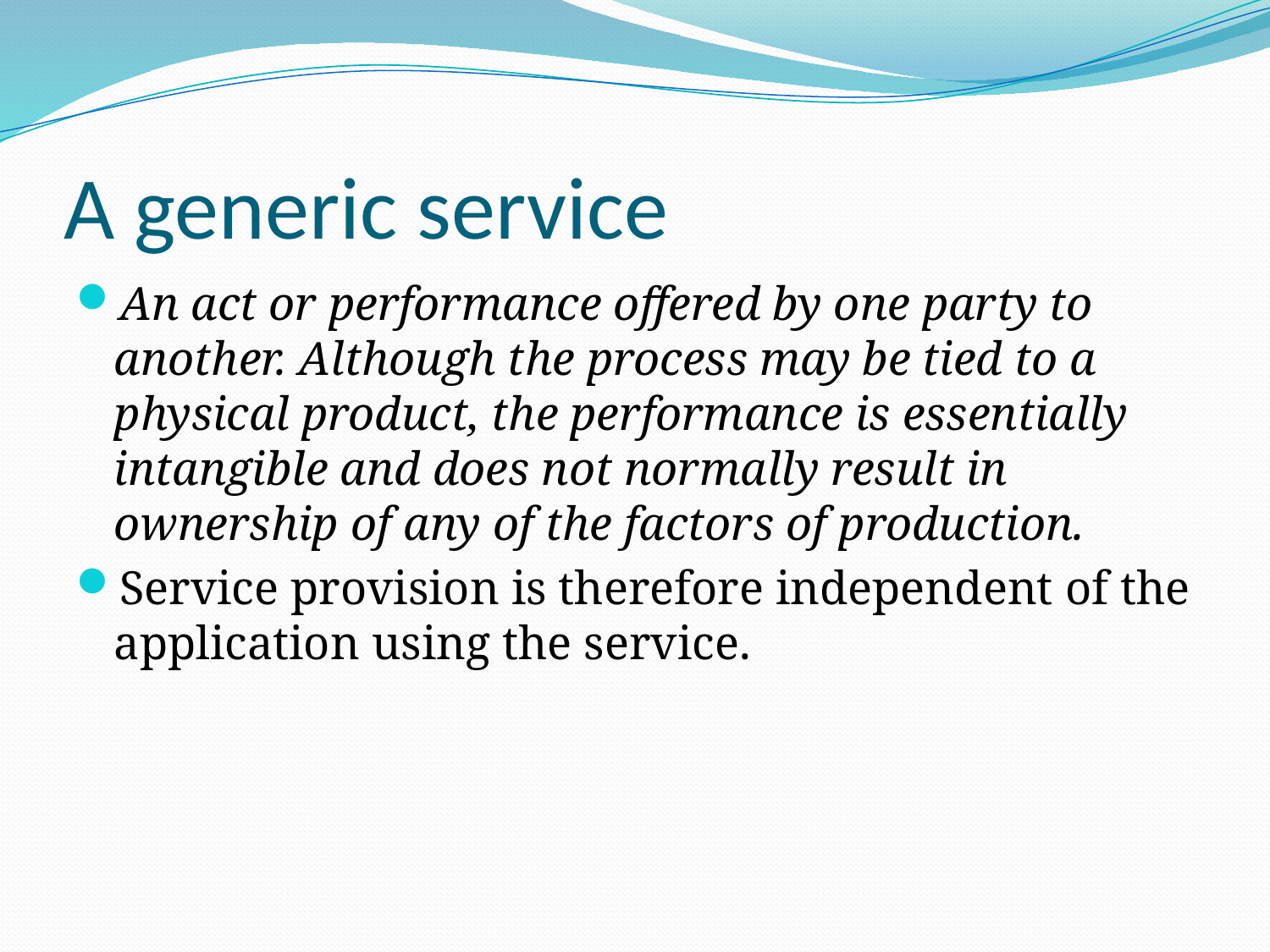

# A generic service
An act or performance offered by one party to another. Although the process may be tied to a physical product, the performance is essentially intangible and does not normally result in ownership of any of the factors of production.
Service provision is therefore independent of the application using the service.